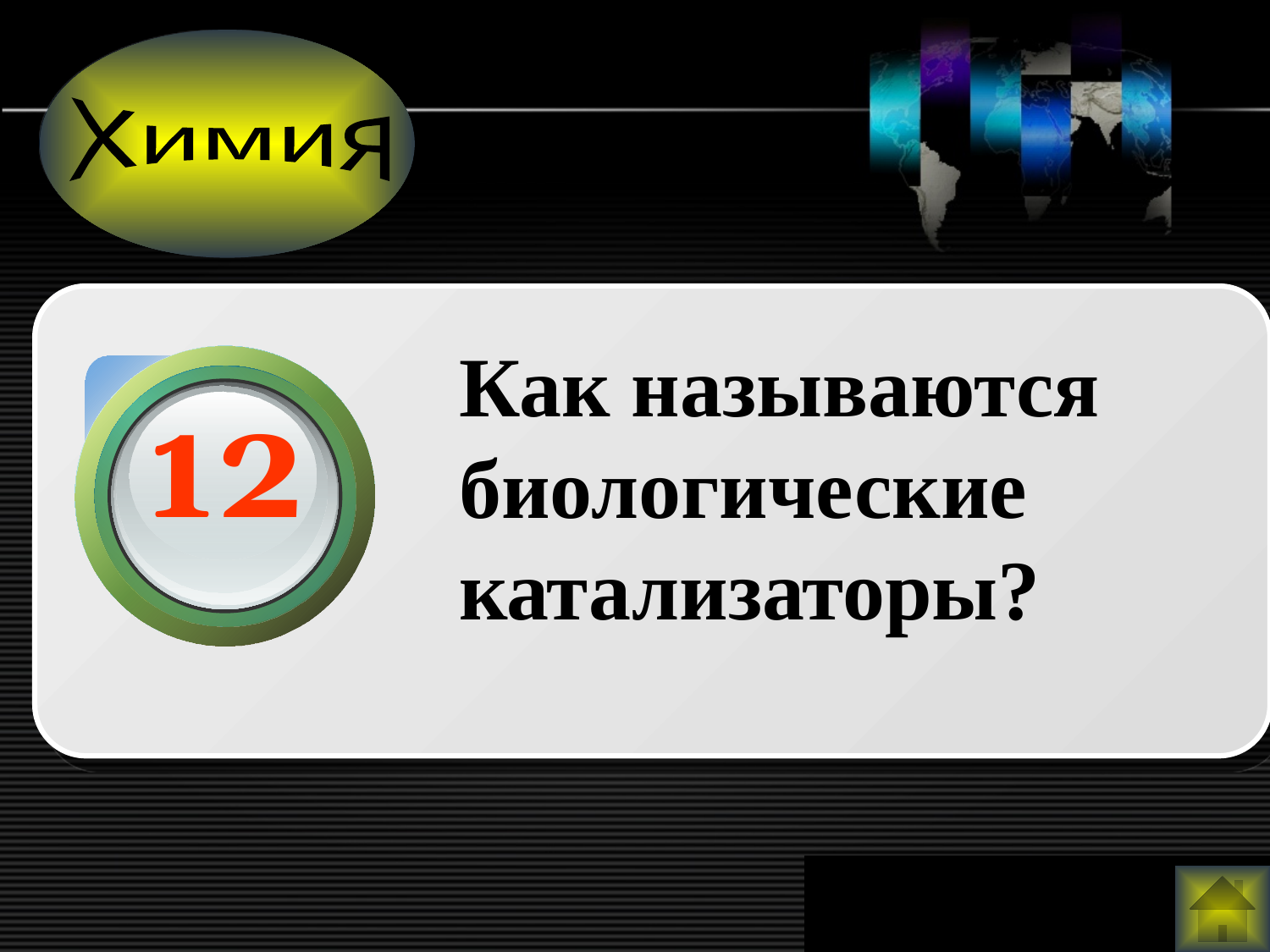

Химия

Как называются биологические катализаторы?

12

www.themegallery.com